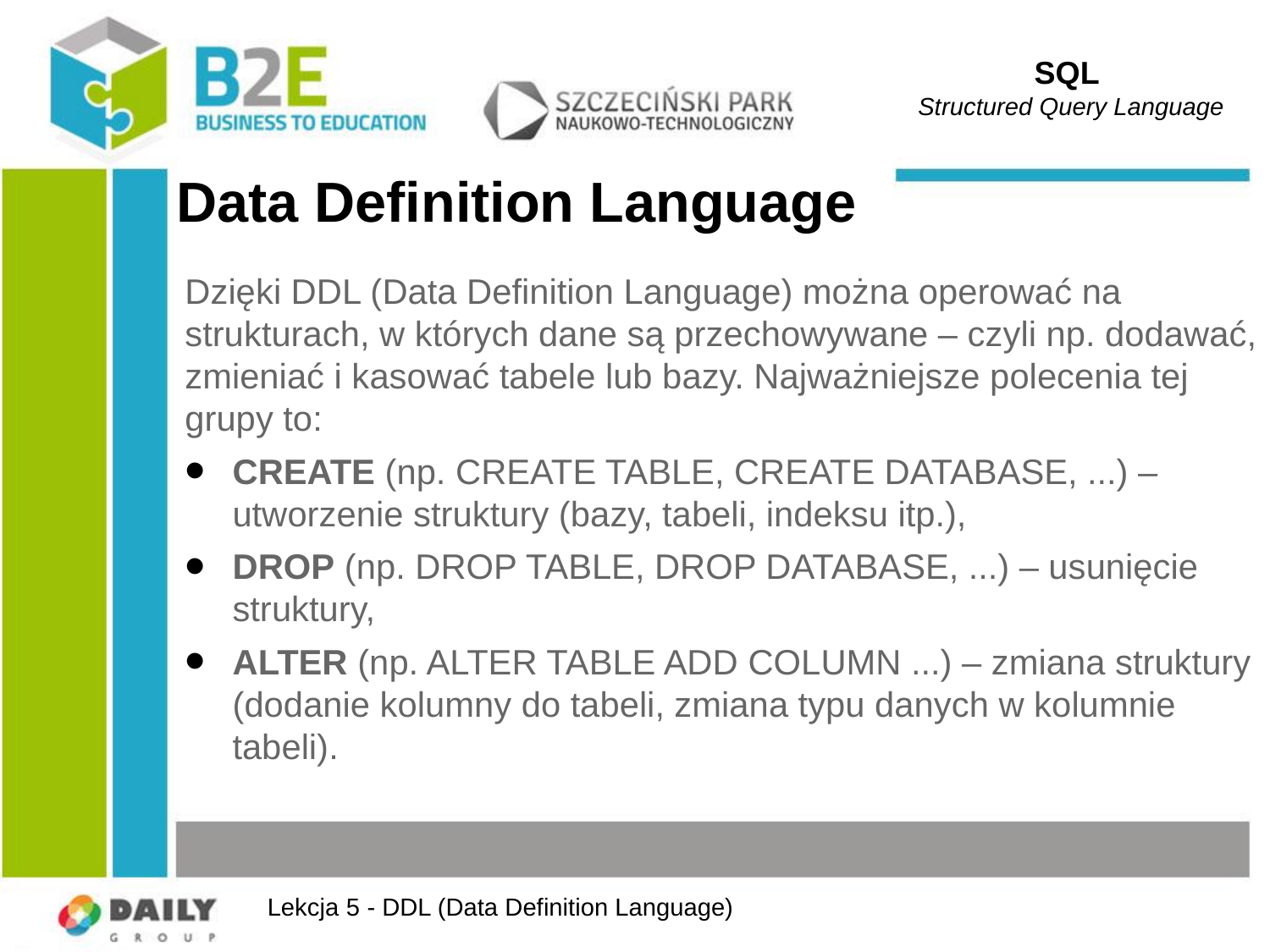

SQL
Structured Query Language
# Data Definition Language
Dzięki DDL (Data Definition Language) można operować na strukturach, w których dane są przechowywane – czyli np. dodawać, zmieniać i kasować tabele lub bazy. Najważniejsze polecenia tej grupy to:
CREATE (np. CREATE TABLE, CREATE DATABASE, ...) – utworzenie struktury (bazy, tabeli, indeksu itp.),
DROP (np. DROP TABLE, DROP DATABASE, ...) – usunięcie struktury,
ALTER (np. ALTER TABLE ADD COLUMN ...) – zmiana struktury (dodanie kolumny do tabeli, zmiana typu danych w kolumnie tabeli).
Lekcja 5 - DDL (Data Definition Language)